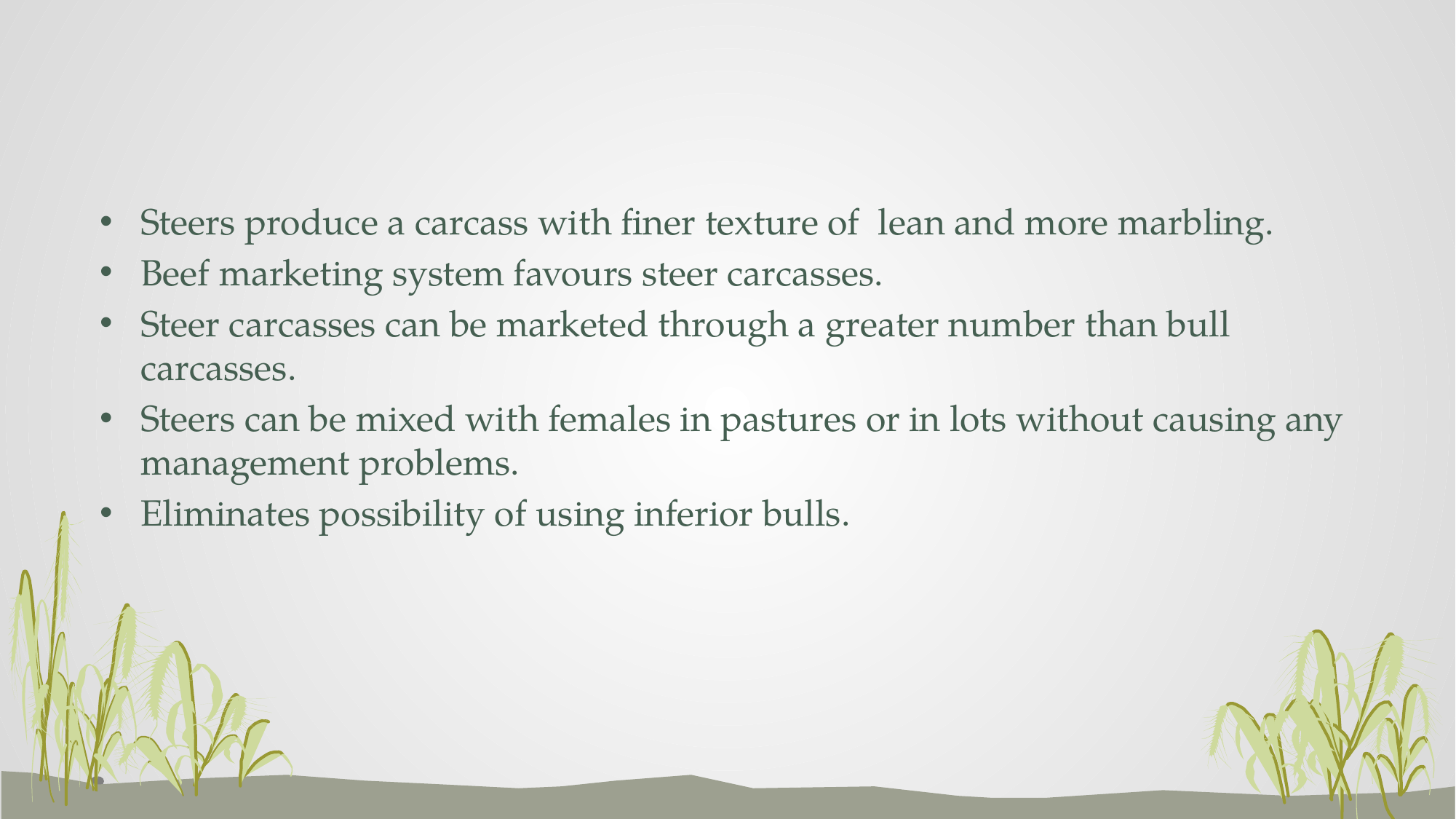

Steers produce a carcass with finer texture of  lean and more marbling.
Beef marketing system favours steer carcasses.
Steer carcasses can be marketed through a greater number than bull carcasses.
Steers can be mixed with females in pastures or in lots without causing any management problems.
Eliminates possibility of using inferior bulls.